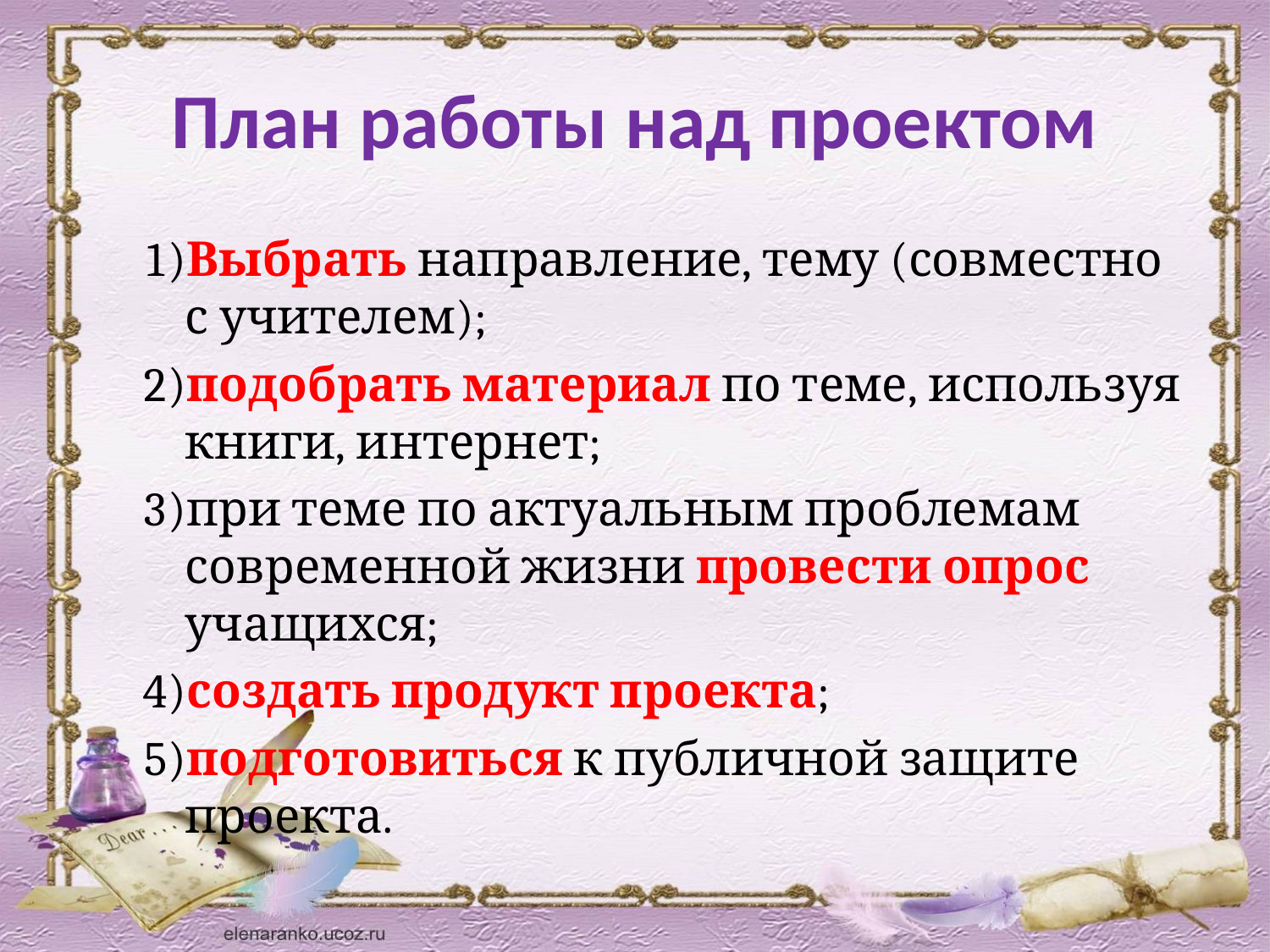

# План работы над проектом
1)Выбрать направление, тему (совместно с учителем);
2)подобрать материал по теме, используя книги, интернет;
3)при теме по актуальным проблемам современной жизни провести опрос учащихся;
4)создать продукт проекта;
5)подготовиться к публичной защите проекта.